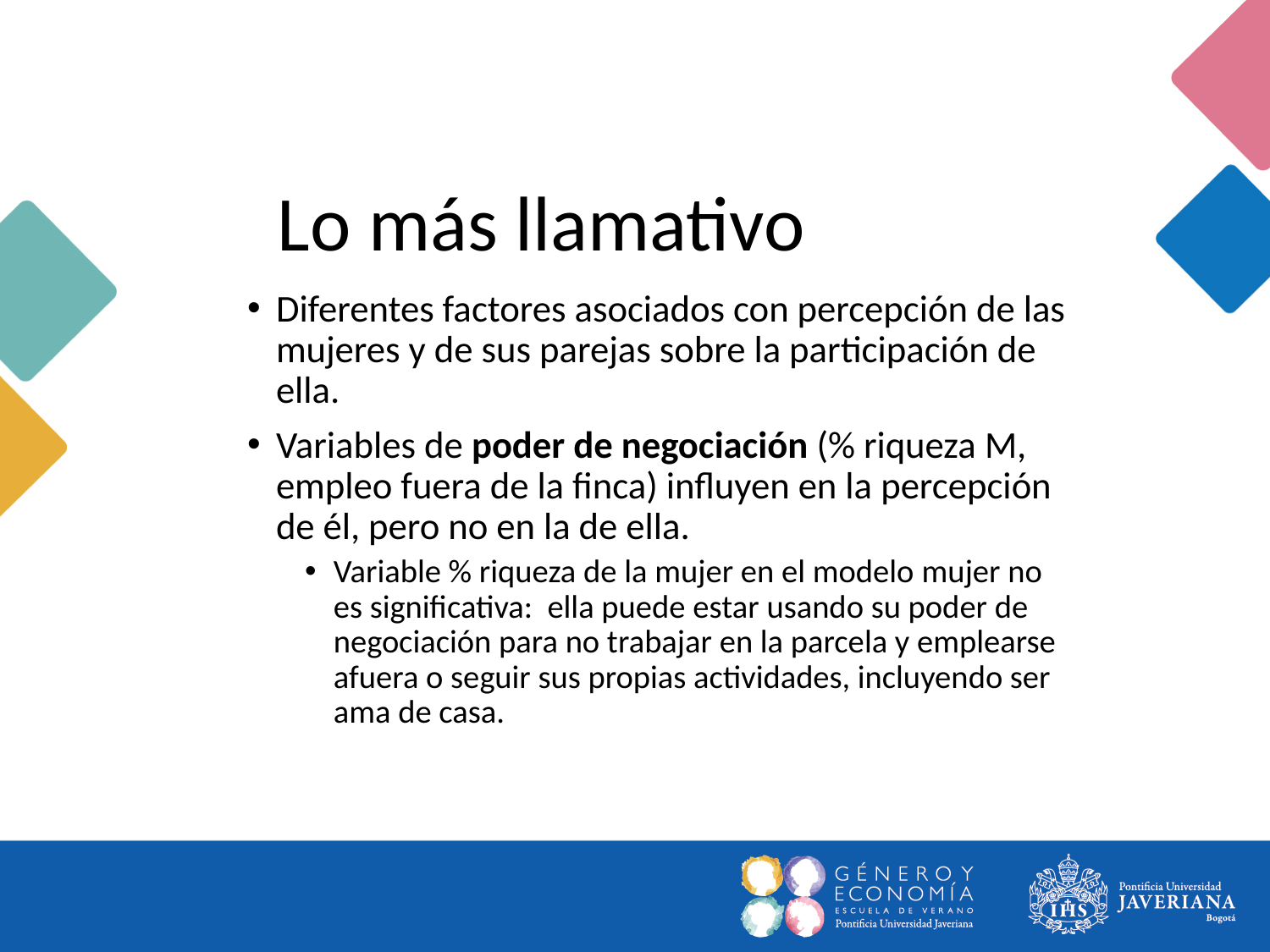

# Lo más llamativo
Diferentes factores asociados con percepción de las mujeres y de sus parejas sobre la participación de ella.
Variables de poder de negociación (% riqueza M, empleo fuera de la finca) influyen en la percepción de él, pero no en la de ella.
Variable % riqueza de la mujer en el modelo mujer no es significativa:  ella puede estar usando su poder de negociación para no trabajar en la parcela y emplearse afuera o seguir sus propias actividades, incluyendo ser ama de casa.